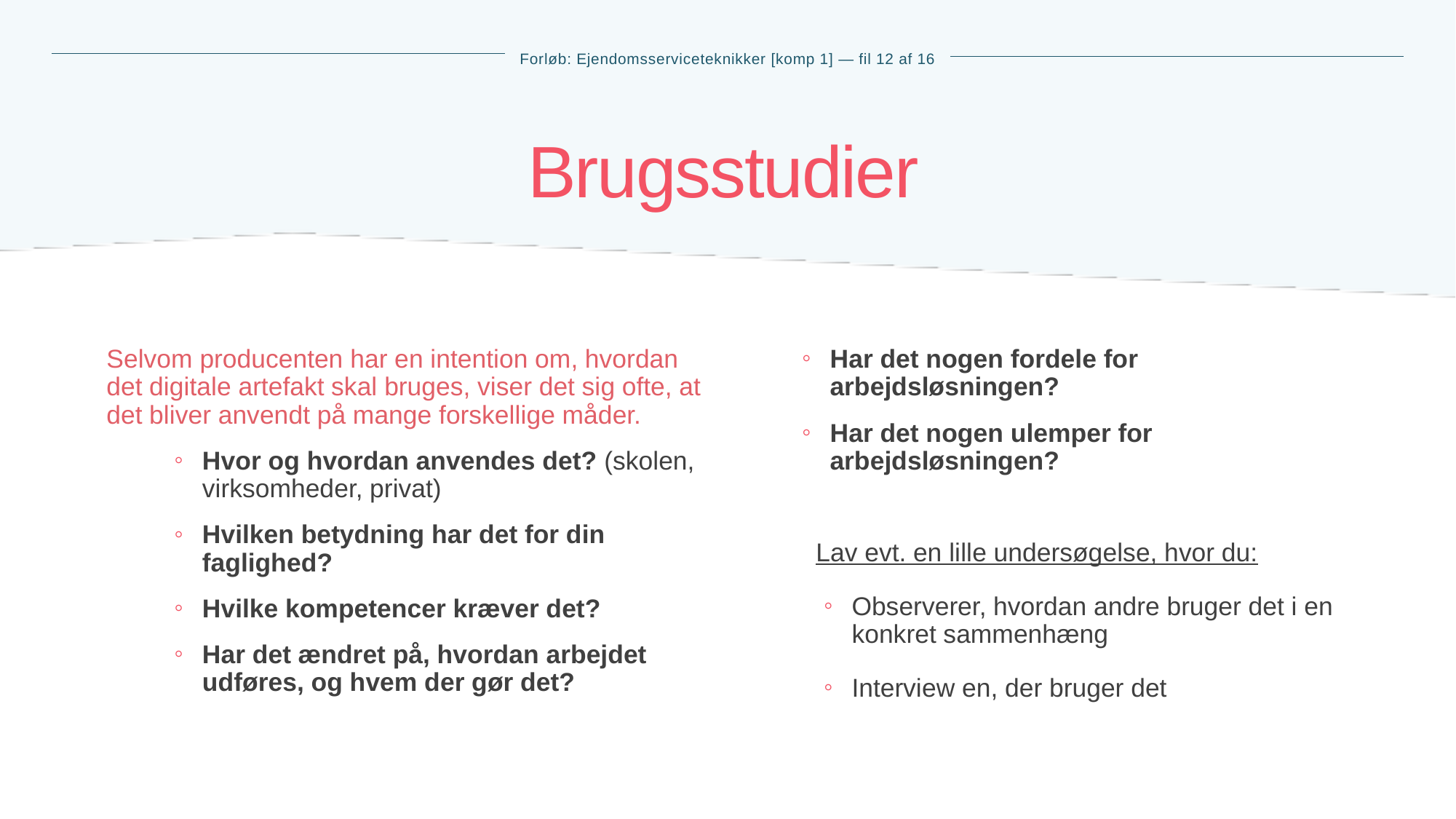

Brugsstudier
Selvom producenten har en intention om, hvordan det digitale artefakt skal bruges, viser det sig ofte, at det bliver anvendt på mange forskellige måder.
Hvor og hvordan anvendes det? (skolen, virksomheder, privat)
Hvilken betydning har det for din faglighed?
Hvilke kompetencer kræver det?
Har det ændret på, hvordan arbejdet udføres, og hvem der gør det?
Har det nogen fordele for arbejdsløsningen?
Har det nogen ulemper for arbejdsløsningen?
Lav evt. en lille undersøgelse, hvor du:
Observerer, hvordan andre bruger det i en konkret sammenhæng
Interview en, der bruger det